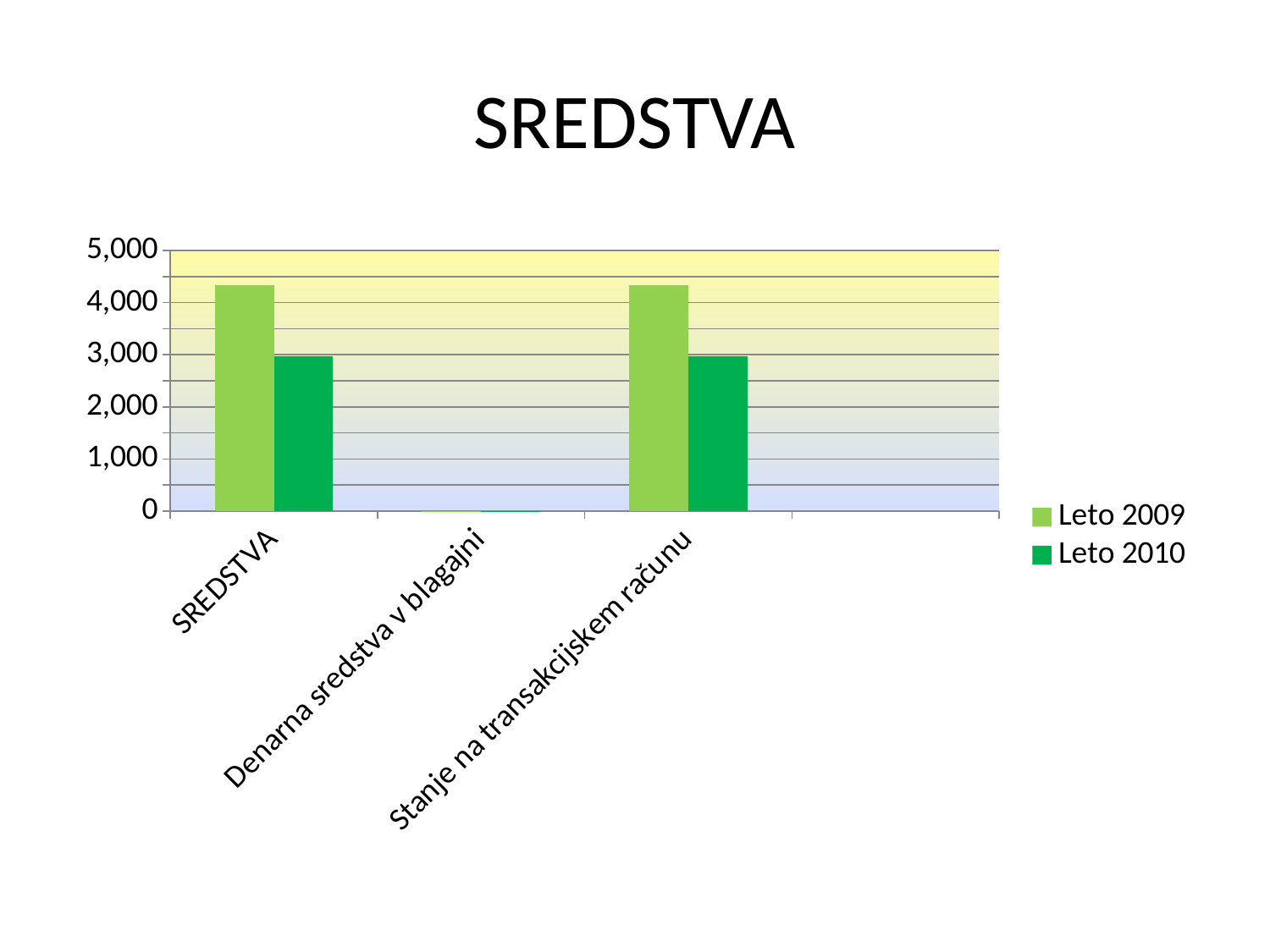

# SREDSTVA

### Chart

| Category | Leto 2009 | Leto 2010 |
|---|---|---|
| SREDSTVA | 4336.2300000000005 | 2967.69 |
| Denarna sredstva v blagajni | 0.060000000000000005 | 0.060000000000000005 |
| Stanje na transakcijskem računu | 4336.17 | 2967.63 |